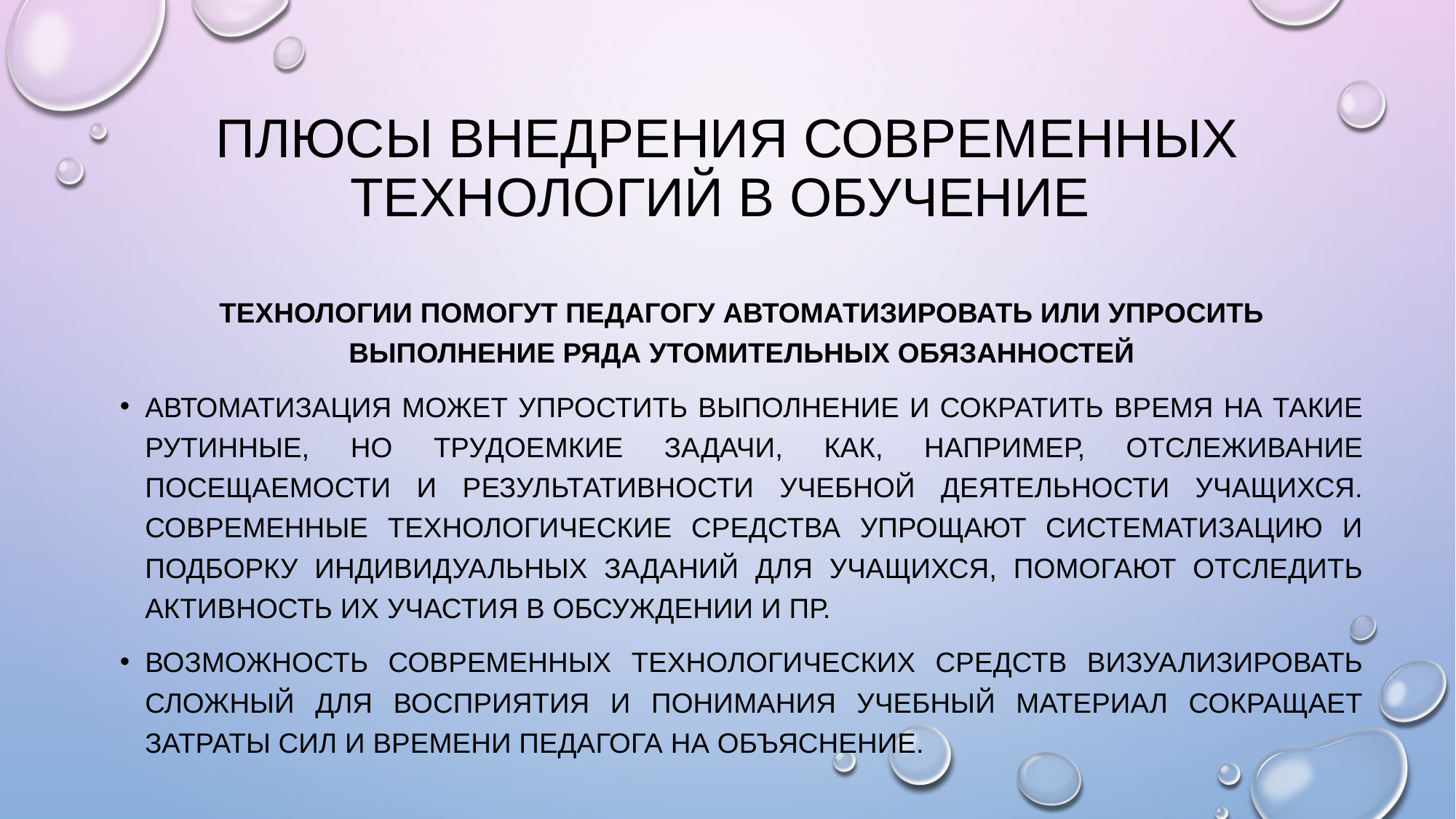

# Плюсы внедрения современных технологий в обучение
Технологии помогут педагогу автоматизировать или упросить выполнение ряда утомительных обязанностей
Автоматизация может упростить выполнение и сократить время на такие рутинные, но трудоемкие задачи, как, например, отслеживание посещаемости и результативности учебной деятельности учащихся. Современные технологические средства упрощают систематизацию и подборку индивидуальных заданий для учащихся, помогают отследить активность их участия в обсуждении и пр.
Возможность современных технологических средств визуализировать сложный для восприятия и понимания учебный материал сокращает затраты сил и времени педагога на объяснение.